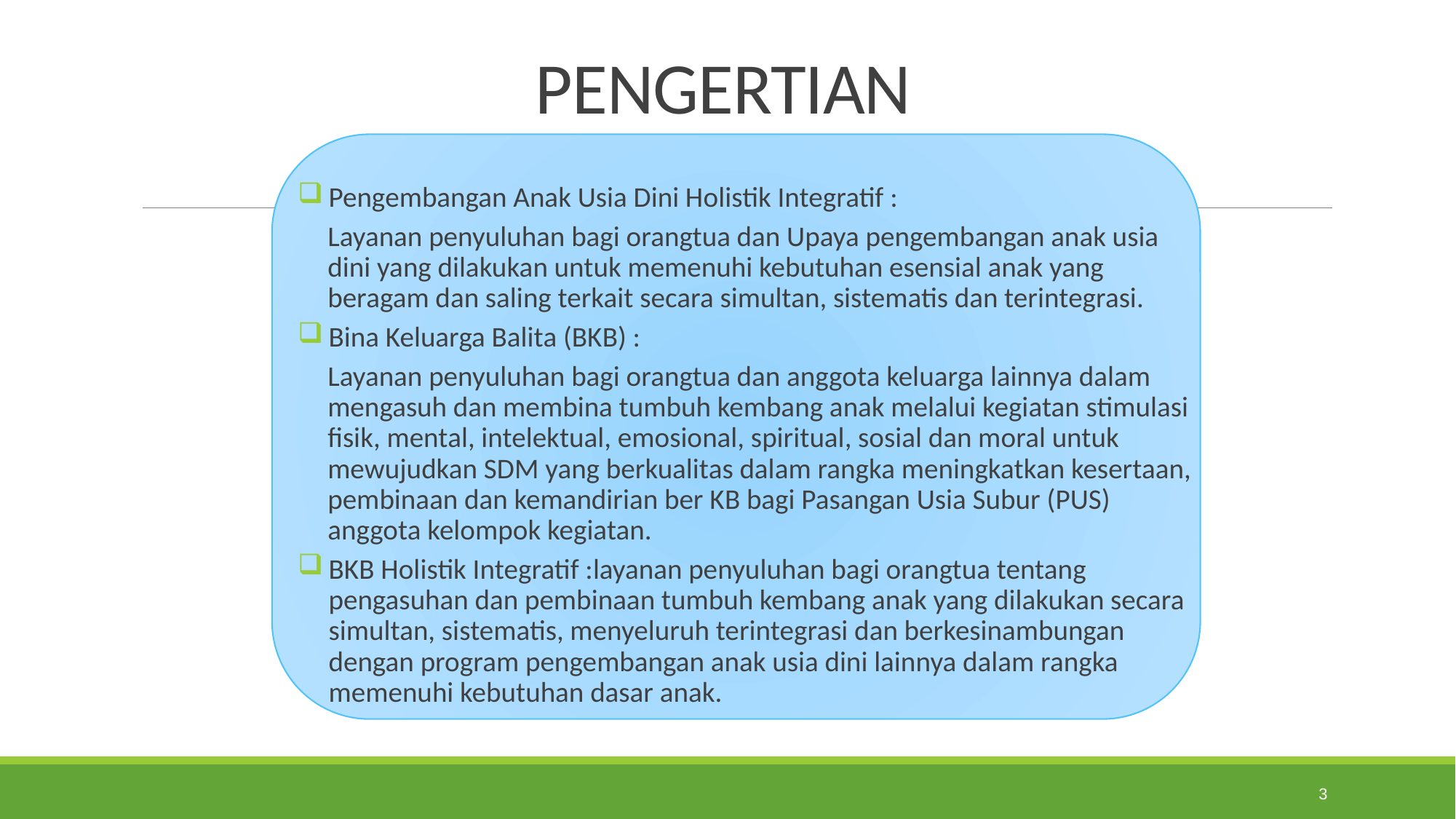

# PENGERTIAN

Pengembangan Anak Usia Dini Holistik Integratif :
Layanan penyuluhan bagi orangtua dan Upaya pengembangan anak usia dini yang dilakukan untuk memenuhi kebutuhan esensial anak yang beragam dan saling terkait secara simultan, sistematis dan terintegrasi.
Bina Keluarga Balita (BKB) :
Layanan penyuluhan bagi orangtua dan anggota keluarga lainnya dalam mengasuh dan membina tumbuh kembang anak melalui kegiatan stimulasi fisik, mental, intelektual, emosional, spiritual, sosial dan moral untuk mewujudkan SDM yang berkualitas dalam rangka meningkatkan kesertaan, pembinaan dan kemandirian ber KB bagi Pasangan Usia Subur (PUS) anggota kelompok kegiatan.
BKB Holistik Integratif :layanan penyuluhan bagi orangtua tentang pengasuhan dan pembinaan tumbuh kembang anak yang dilakukan secara simultan, sistematis, menyeluruh terintegrasi dan berkesinambungan dengan program pengembangan anak usia dini lainnya dalam rangka memenuhi kebutuhan dasar anak.
3